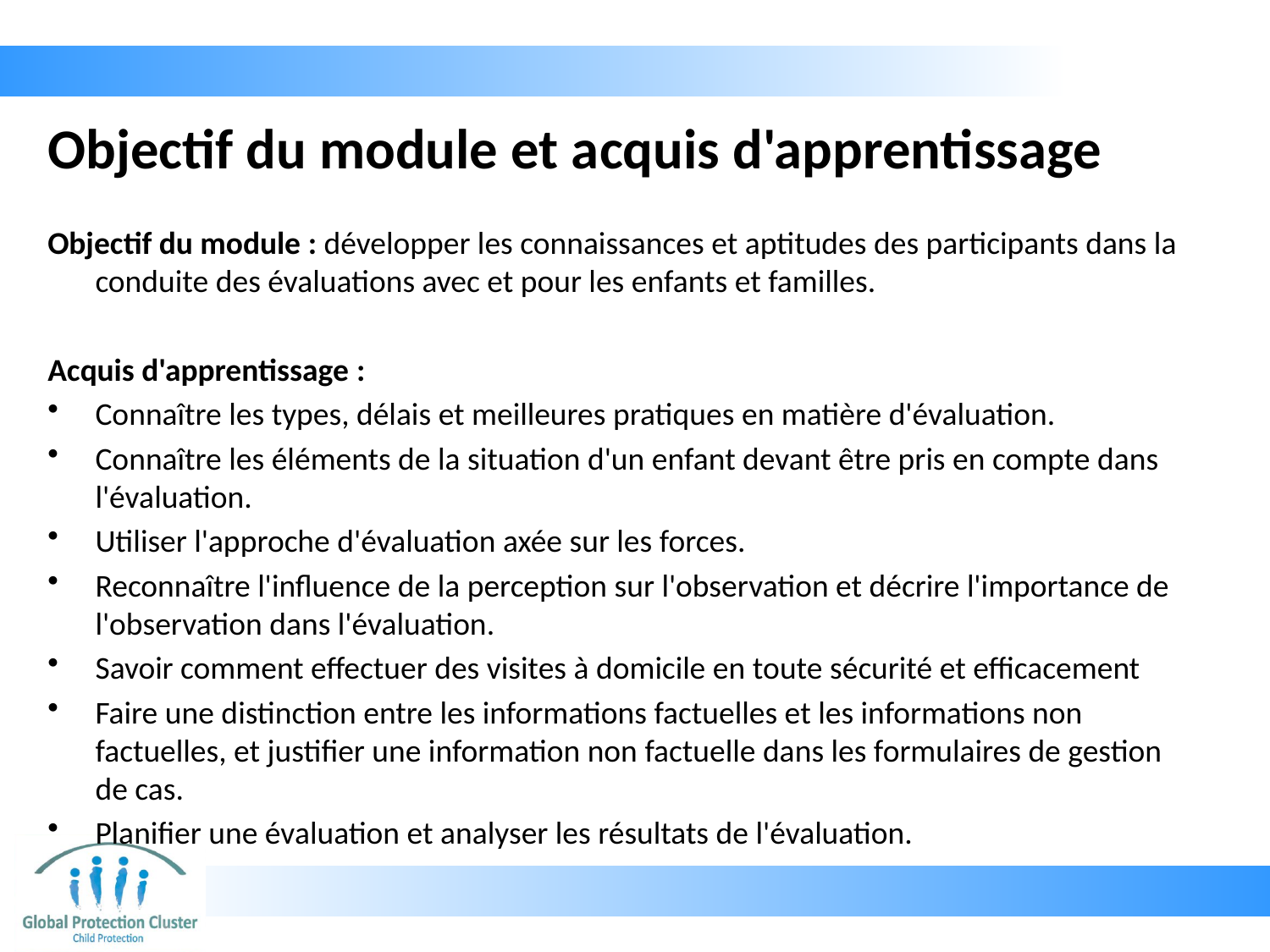

# Objectif du module et acquis d'apprentissage
Objectif du module : développer les connaissances et aptitudes des participants dans la conduite des évaluations avec et pour les enfants et familles.

Acquis d'apprentissage :
Connaître les types, délais et meilleures pratiques en matière d'évaluation.
Connaître les éléments de la situation d'un enfant devant être pris en compte dans l'évaluation.
Utiliser l'approche d'évaluation axée sur les forces.
Reconnaître l'influence de la perception sur l'observation et décrire l'importance de l'observation dans l'évaluation.
Savoir comment effectuer des visites à domicile en toute sécurité et efficacement
Faire une distinction entre les informations factuelles et les informations non factuelles, et justifier une information non factuelle dans les formulaires de gestion de cas.
Planifier une évaluation et analyser les résultats de l'évaluation.